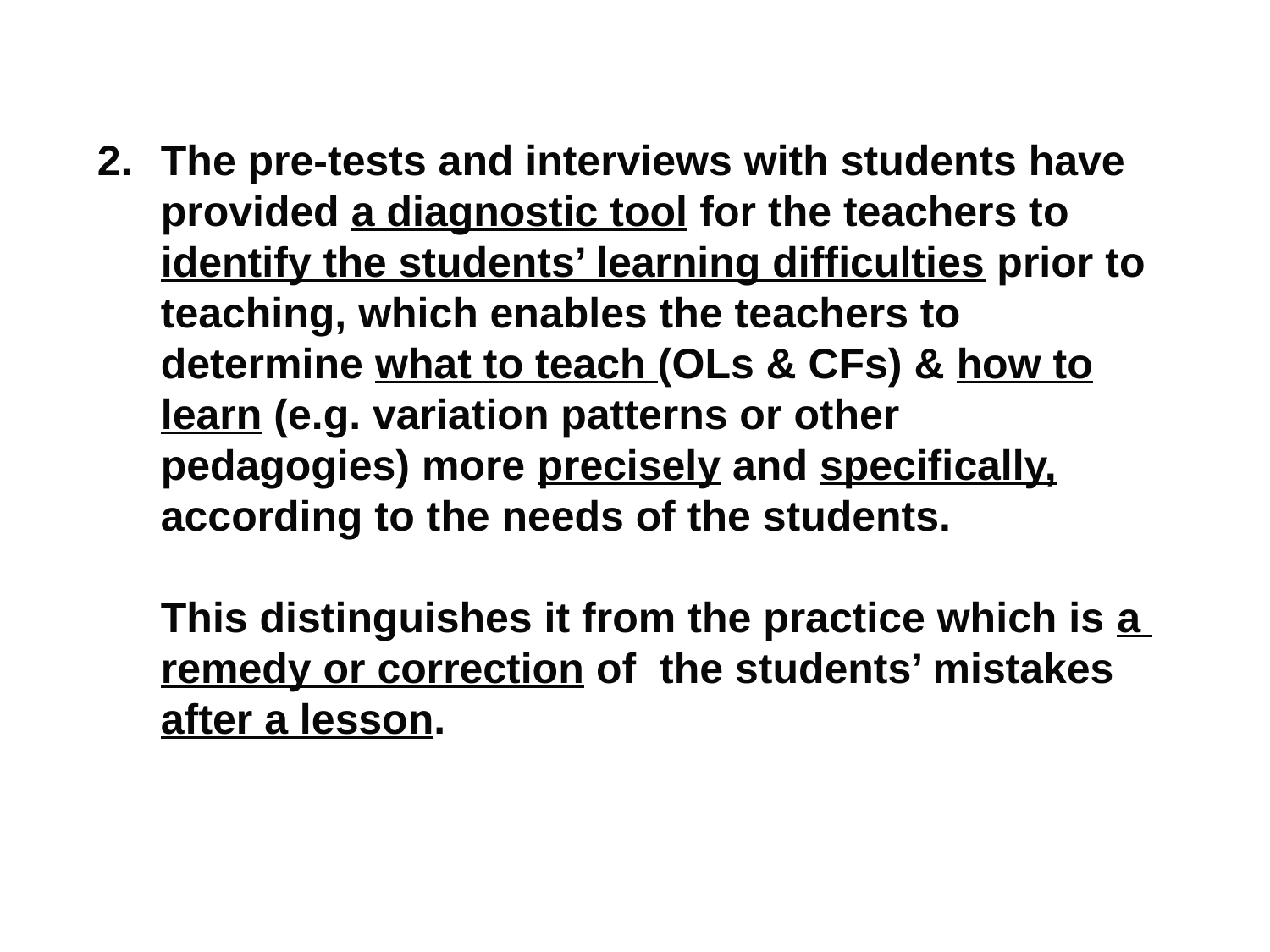

The pre-tests and interviews with students have provided a diagnostic tool for the teachers to identify the students’ learning difficulties prior to teaching, which enables the teachers to determine what to teach (OLs & CFs) & how to learn (e.g. variation patterns or other pedagogies) more precisely and specifically, according to the needs of the students.

This distinguishes it from the practice which is a  remedy or correction of  the students’ mistakes after a lesson.